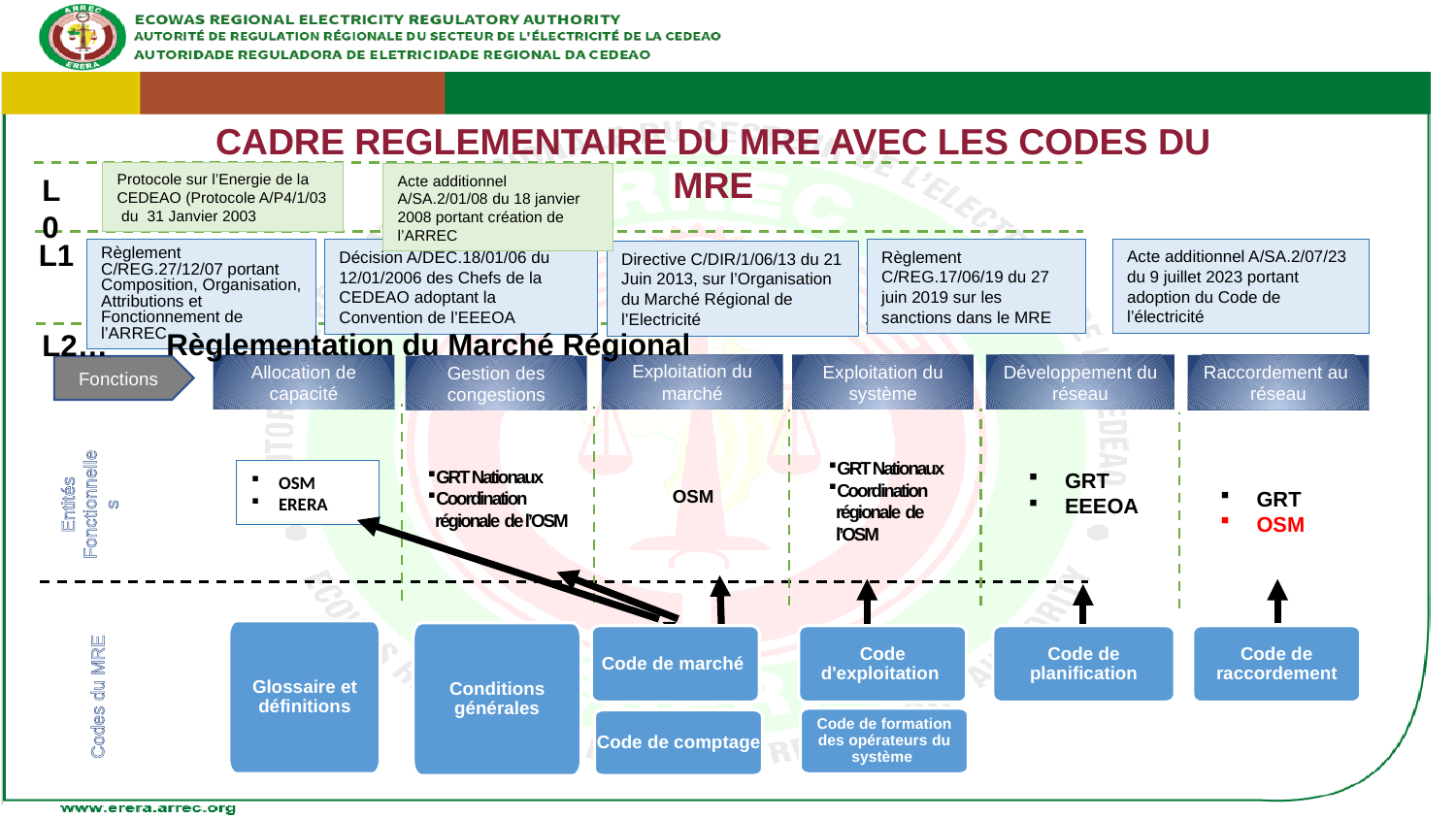

CADRE REGLEMENTAIRE DU MRE AVEC LES CODES DU MRE
Protocole sur l’Energie de la CEDEAO (Protocole A/P4/1/03  du  31 Janvier 2003
L0
Acte additionnel A/SA.2/01/08 du 18 janvier 2008 portant création de l’ARREC
L1
Règlement C/REG.27/12/07 portant Composition, Organisation, Attributions et Fonctionnement de l’ARREC
Acte additionnel A/SA.2/07/23 du 9 juillet 2023 portant adoption du Code de l’électricité
Règlement C/REG.17/06/19 du 27 juin 2019 sur les sanctions dans le MRE
Décision A/DEC.18/01/06 du 12/01/2006 des Chefs de la CEDEAO adoptant la Convention de l’EEEOA
Directive C/DIR/1/06/13 du 21 Juin 2013, sur l’Organisation du Marché Régional de l’Electricité
Règlementation du Marché Régional
L2…
Exploitation du marché
Exploitation du système
Développement du réseau
Allocation de capacité
Raccordement au  réseau
Gestion des congestions
Fonctions
Entités Fonctionnelles
GRT Nationaux
Coordination régionale  de l’OSM
OSM
ERERA
GRT
EEEOA
OSM
GRT Nationaux
Coordination régionale  de l’OSM
GRT
OSM
Codes du MRE
Glossaire et définitions
Conditions générales
Code de marché
Code de planification
Code d'exploitation
Code de raccordement
Code de formation des opérateurs du système
Code de comptage